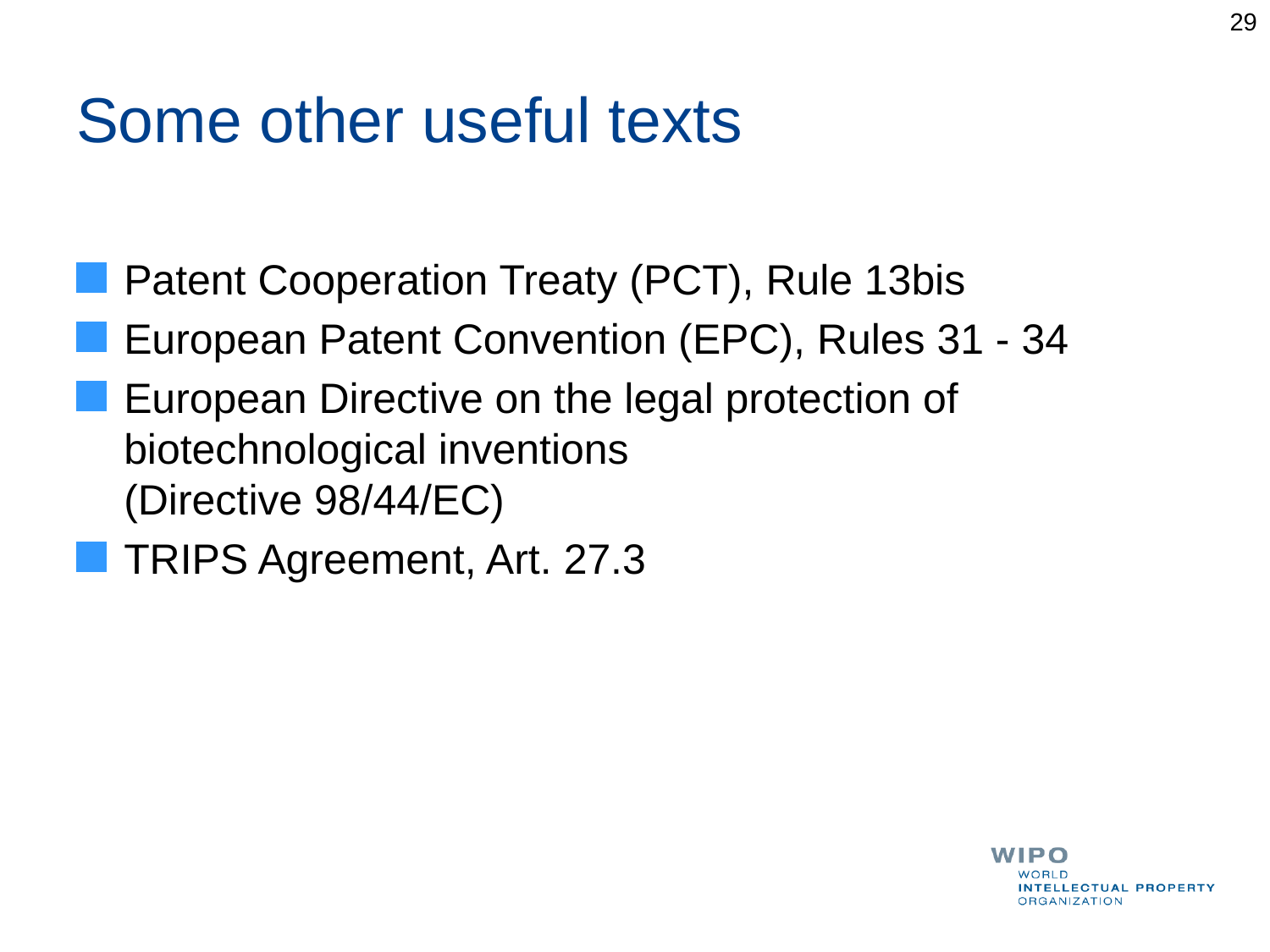

29
# Some other useful texts
Patent Cooperation Treaty (PCT), Rule 13bis
European Patent Convention (EPC), Rules 31 - 34
European Directive on the legal protection of biotechnological inventions
(Directive 98/44/EC)
TRIPS Agreement, Art. 27.3